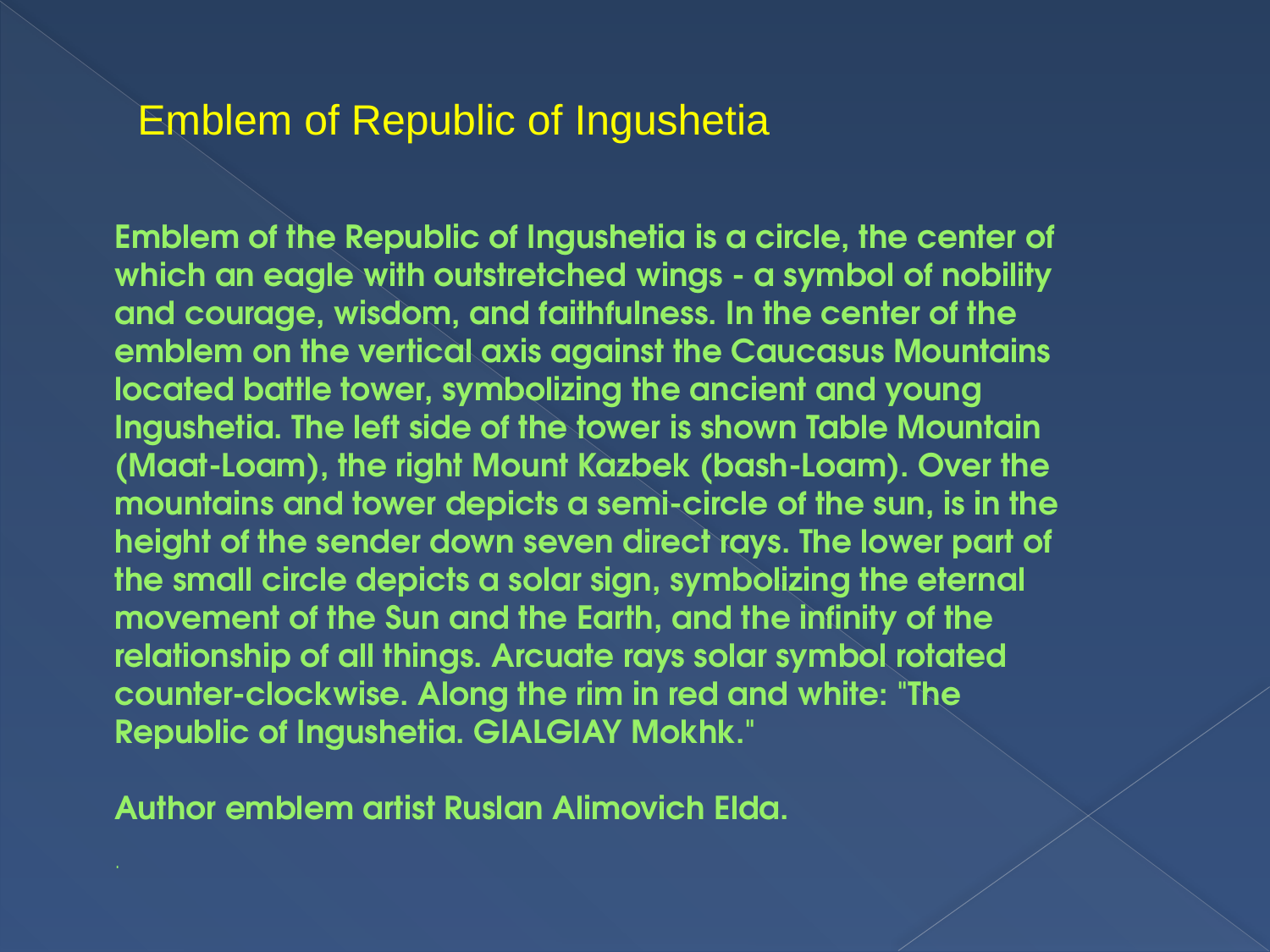

Emblem of Republic of Ingushetia
# Emblem of the Republic of Ingushetia is a circle, the center of which an eagle with outstretched wings - a symbol of nobility and courage, wisdom, and faithfulness. In the center of the emblem on the vertical axis against the Caucasus Mountains located battle tower, symbolizing the ancient and young Ingushetia. The left side of the tower is shown Table Mountain (Maat-Loam), the right Mount Kazbek (bash-Loam). Over the mountains and tower depicts a semi-circle of the sun, is in the height of the sender down seven direct rays. The lower part of the small circle depicts a solar sign, symbolizing the eternal movement of the Sun and the Earth, and the infinity of the relationship of all things. Arcuate rays solar symbol rotated counter-clockwise. Along the rim in red and white: "The Republic of Ingushetia. GIALGIAY Mokhk." Author emblem artist Ruslan Alimovich Elda. .